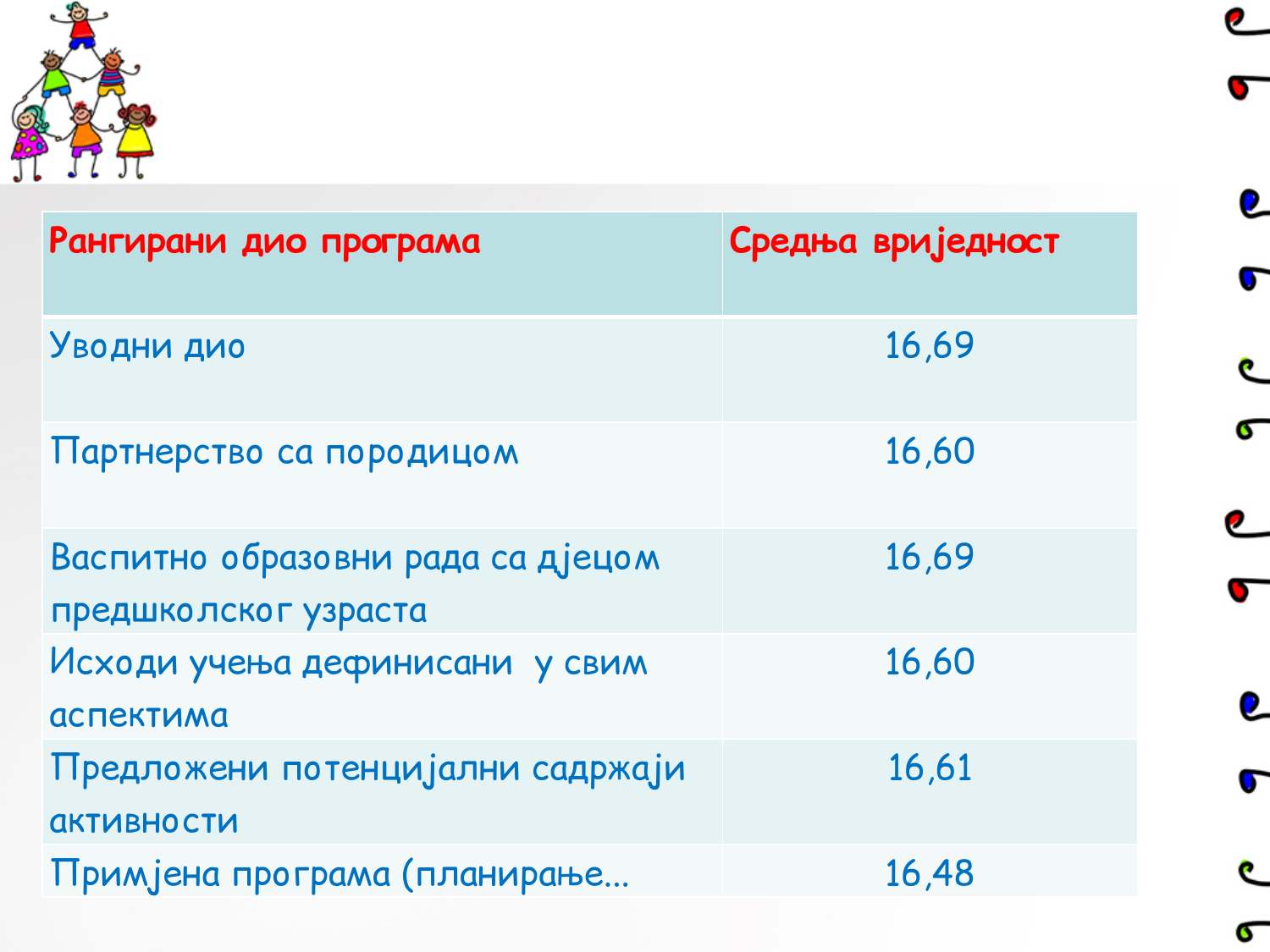

| Рангирани дио програма | Средња вриједност |
| --- | --- |
| Уводни дио | 16,69 |
| Партнерство са породицом | 16,60 |
| Васпитно образовни рада са дјецом предшколског узраста | 16,69 |
| Исходи учења дефинисани у свим аспектима | 16,60 |
| Предложени потенцијални садржаји активности | 16,61 |
| Примјена програма (планирање... | 16,48 |